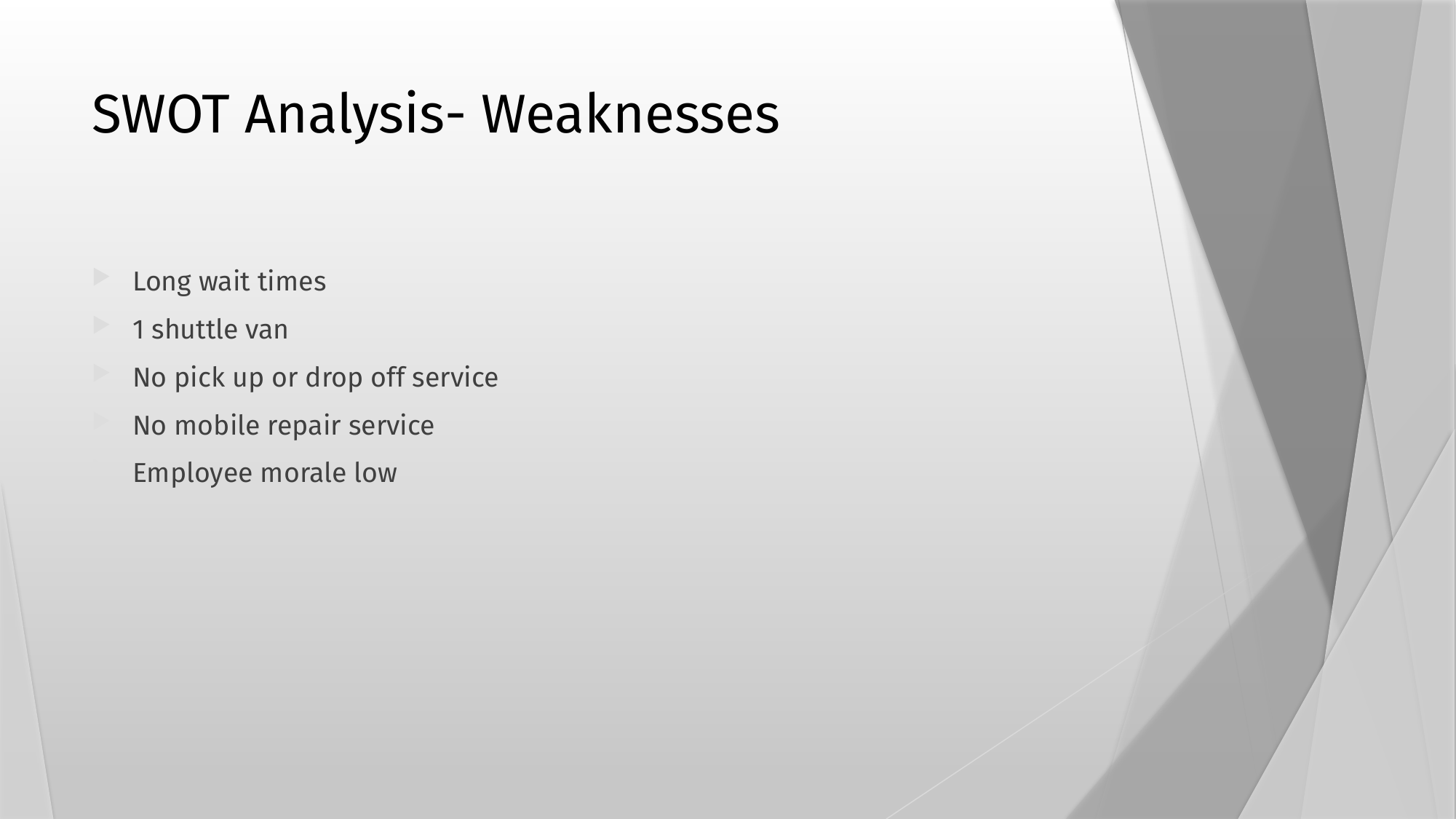

# SWOT Analysis- Weaknesses
Long wait times
1 shuttle van
No pick up or drop off service
No mobile repair service
Employee morale low